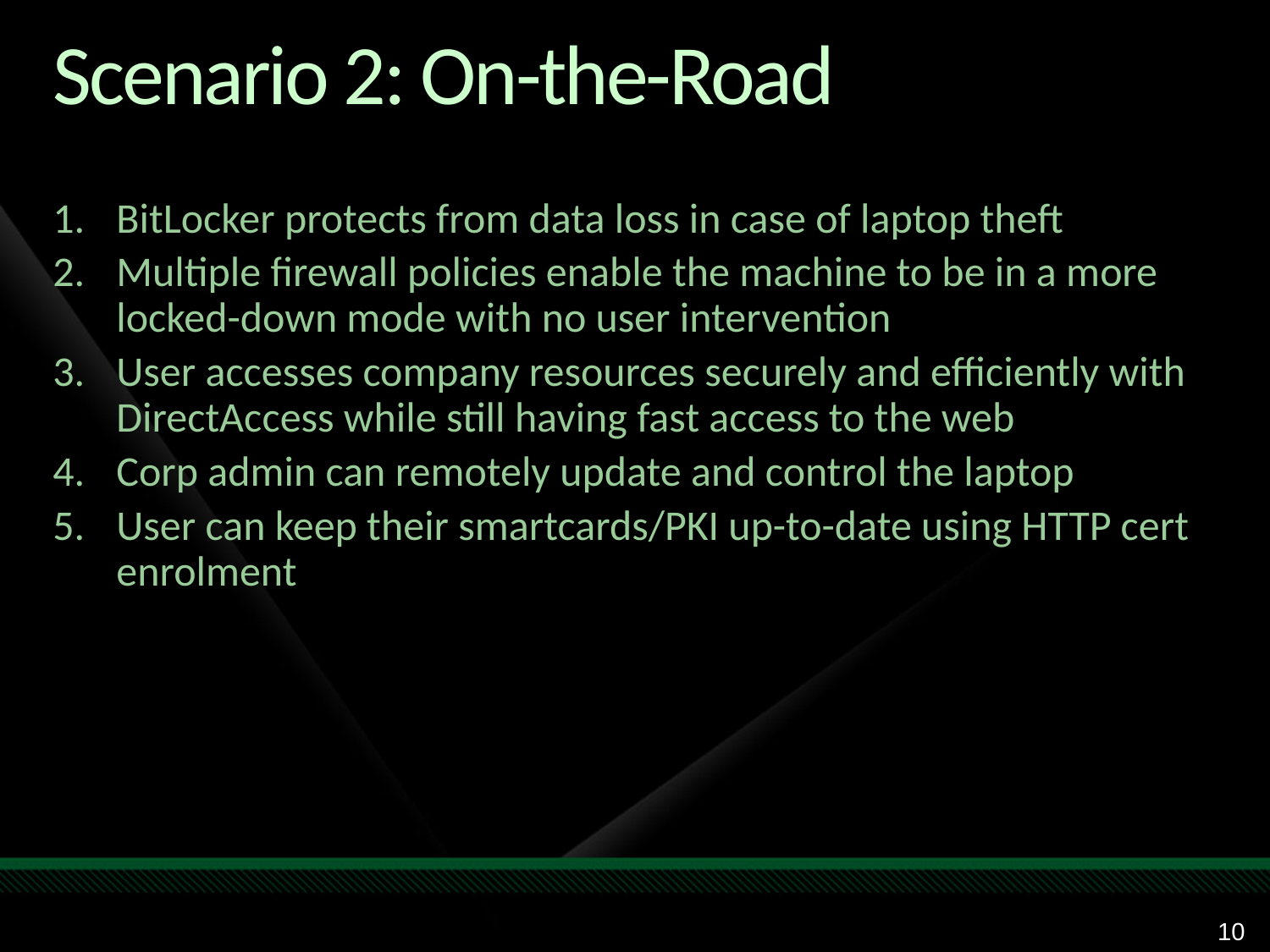

# Scenario 2: On-the-Road
BitLocker protects from data loss in case of laptop theft
Multiple firewall policies enable the machine to be in a more locked-down mode with no user intervention
User accesses company resources securely and efficiently with DirectAccess while still having fast access to the web
Corp admin can remotely update and control the laptop
User can keep their smartcards/PKI up-to-date using HTTP cert enrolment